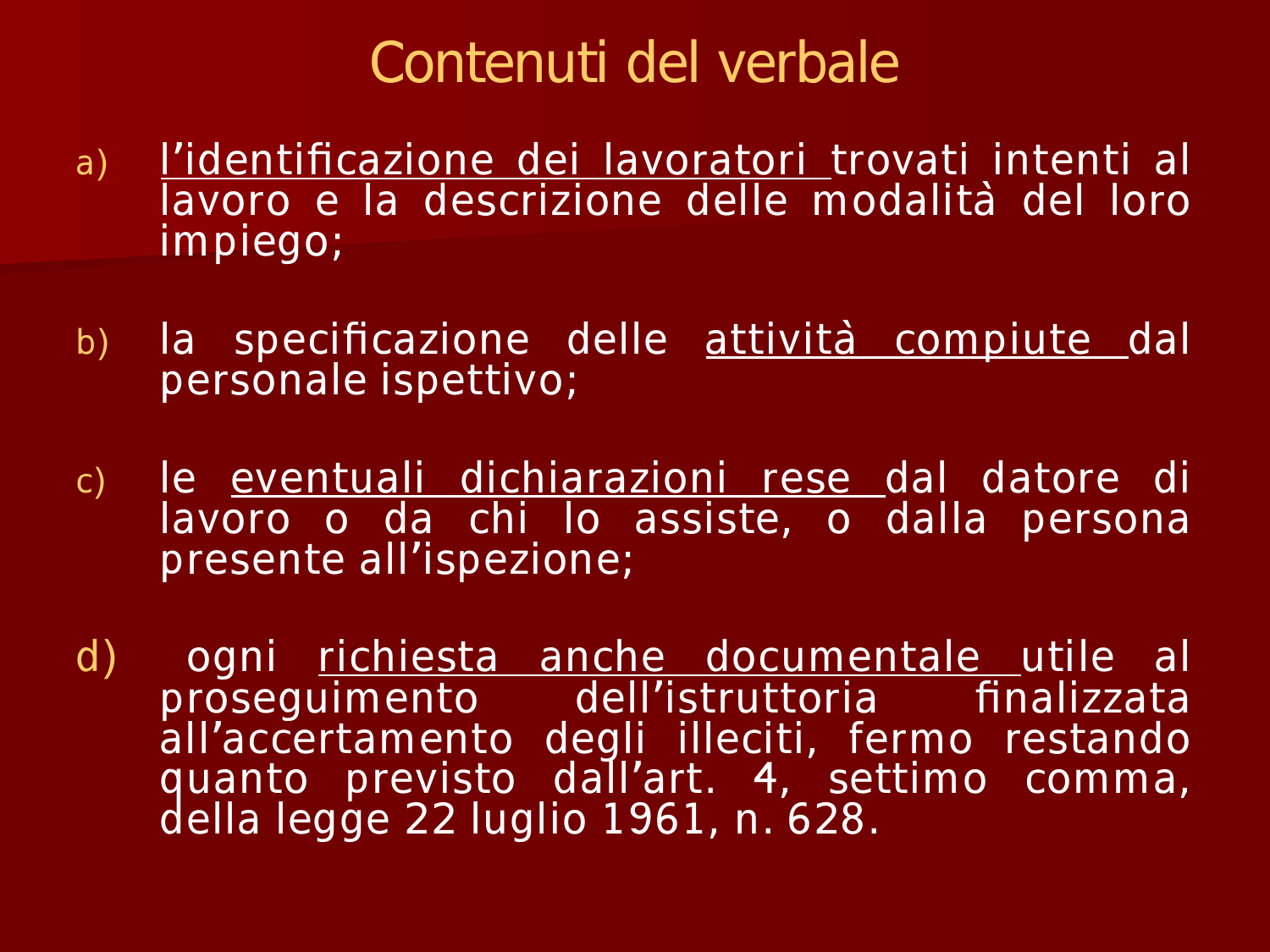

# Contenuti del verbale
l’identificazione dei lavoratori trovati intenti al lavoro e la descrizione delle modalità del loro impiego;

la specificazione delle attività compiute dal personale ispettivo;

le eventuali dichiarazioni rese dal datore di lavoro o da chi lo assiste, o dalla persona presente all’ispezione;

d) 	ogni richiesta anche documentale utile al proseguimento dell’istruttoria finalizzata all’accertamento degli illeciti, fermo restando quanto previsto dall’art. 4, settimo comma, della legge 22 luglio 1961, n. 628.